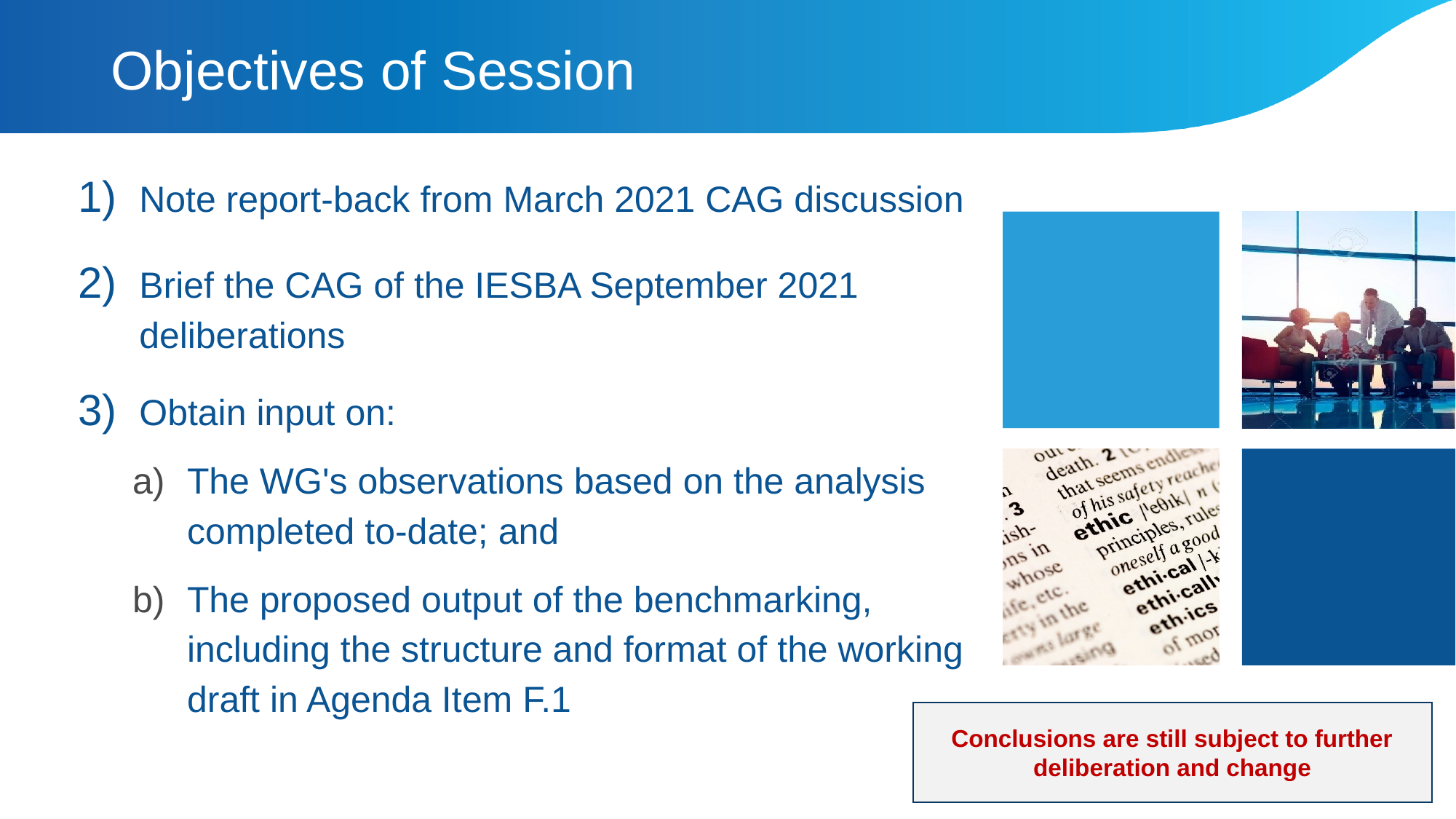

# Objectives of Session
Note report-back from March 2021 CAG discussion
Brief the CAG of the IESBA September 2021 deliberations
Obtain input on:
The WG's observations based on the analysis completed to-date; and
The proposed output of the benchmarking, including the structure and format of the working draft in Agenda Item F.1
Conclusions are still subject to further deliberation and change
2